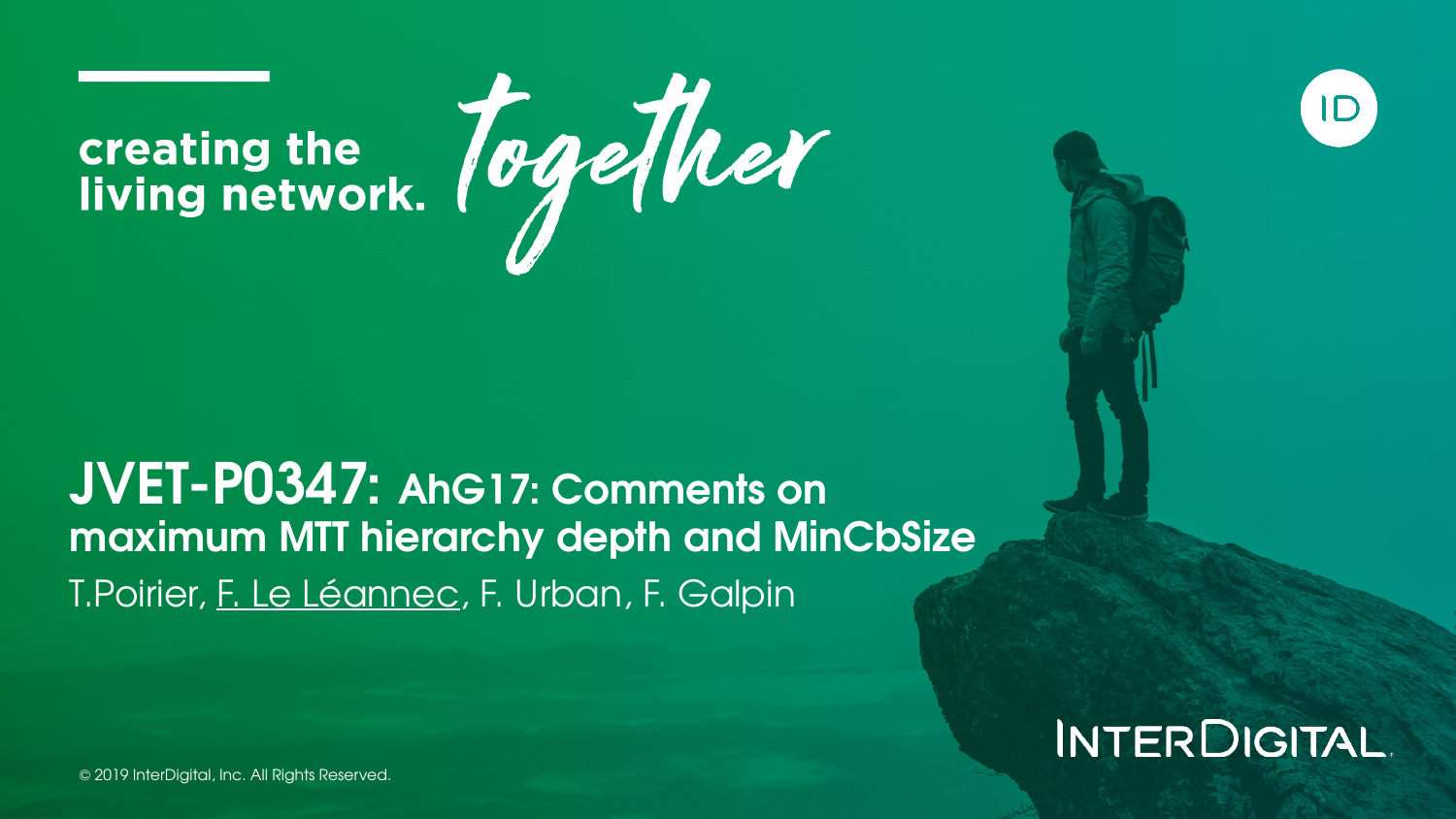

JVET-P0347: AhG17: Comments on maximum MTT hierarchy depth and MinCbSize
T.Poirier, F. Le Léannec, F. Urban, F. Galpin